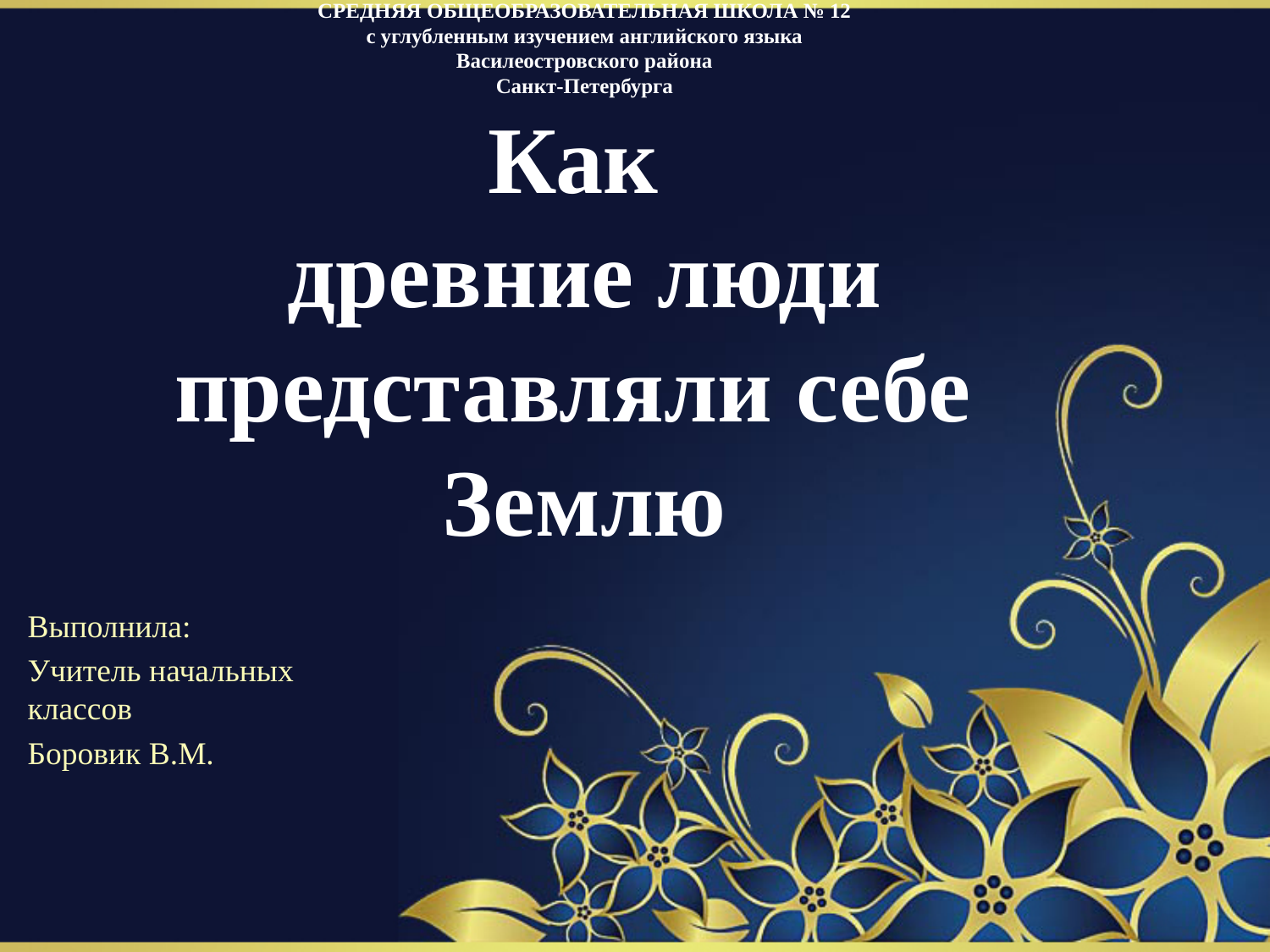

# Государственное бюджетное общеобразовательное    учреждение СРЕДНЯЯ ОБЩЕОБРАЗОВАТЕЛЬНАЯ ШКОЛА № 12 с углубленным изучением английского языка Василеостровского района Санкт-Петербурга Как древние люди представляли себе Землю
Выполнила:
Учитель начальных классов
Боровик В.М.